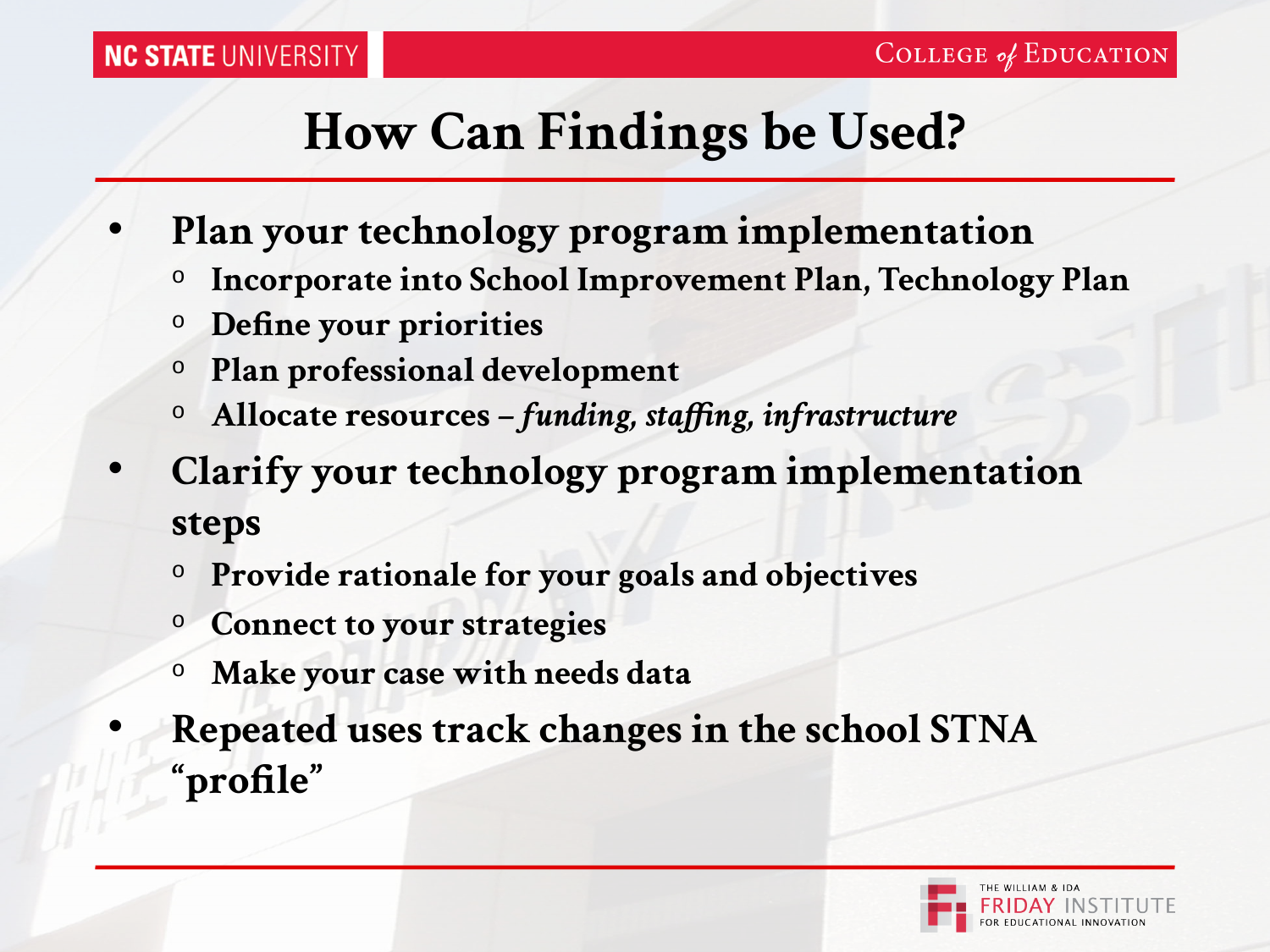

# How Can Findings be Used?
Plan your technology program implementation
Incorporate into School Improvement Plan, Technology Plan
Define your priorities
Plan professional development
Allocate resources – funding, staffing, infrastructure
Clarify your technology program implementation steps
Provide rationale for your goals and objectives
Connect to your strategies
Make your case with needs data
Repeated uses track changes in the school STNA “profile”